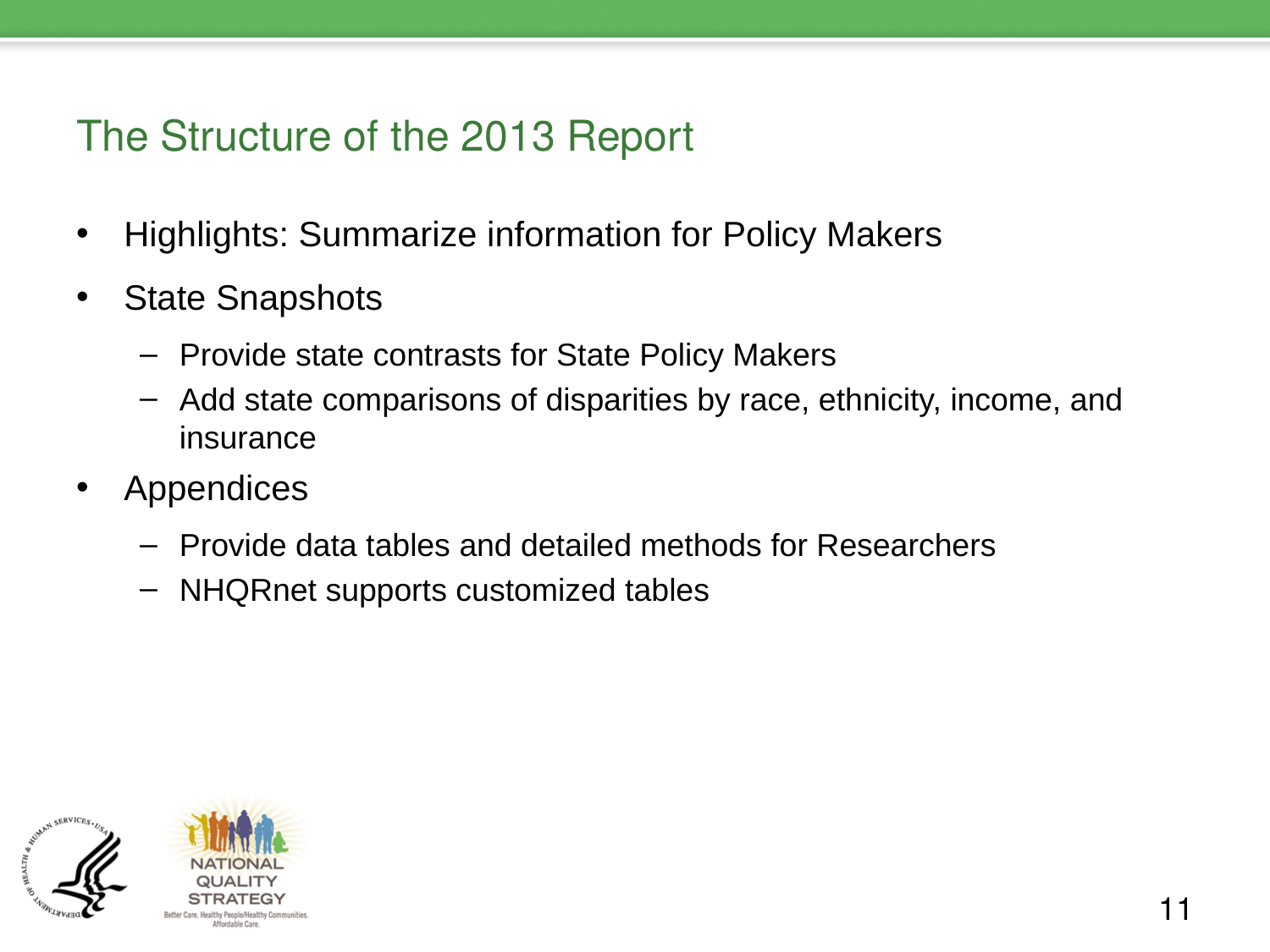

# The Structure of the 2013 Report
Highlights: Summarize information for Policy Makers
State Snapshots
Provide state contrasts for State Policy Makers
Add state comparisons of disparities by race, ethnicity, income, and insurance
Appendices
Provide data tables and detailed methods for Researchers
NHQRnet supports customized tables

11